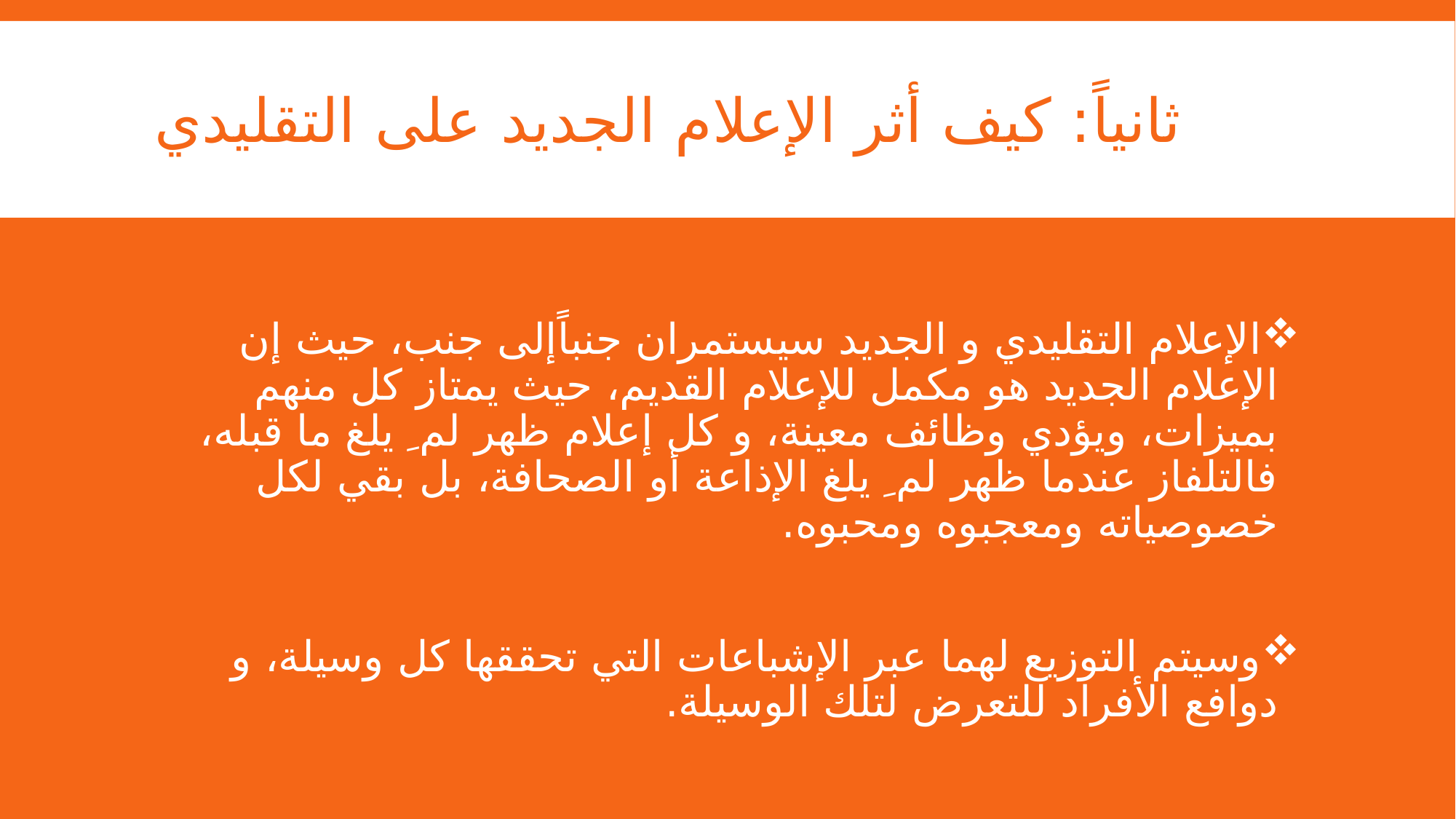

# ثانياً: كيف أثر الإعلام الجديد على التقليدي

الإعلام التقليدي و الجديد سيستمران جنباًإلى جنب، حيث إن الإعلام الجديد هو مكمل للإعلام القديم، حيث يمتاز كل منهم بميزات، ويؤدي وظائف معينة، و كل إعلام ظهر لم ِ يلغ ما قبله، فالتلفاز عندما ظهر لم ِ يلغ الإذاعة أو الصحافة، بل بقي لكل خصوصياته ومعجبوه ومحبوه.

وسيتم التوزيع لهما عبر الإشباعات التي تحققها كل وسيلة، و دوافع الأفراد للتعرض لتلك الوسيلة.